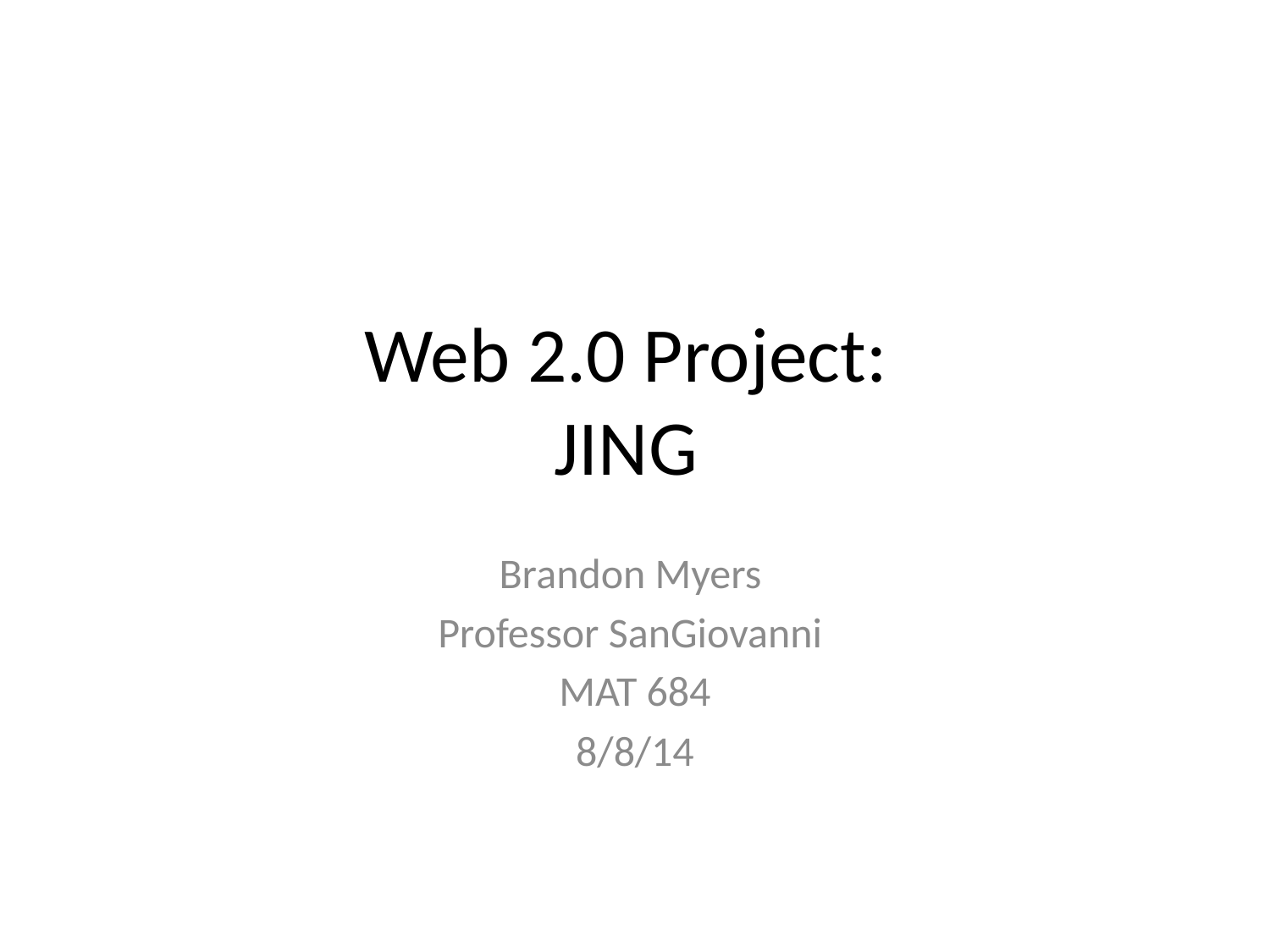

# Web 2.0 Project: JING
Brandon Myers
Professor SanGiovanni
MAT 684
8/8/14